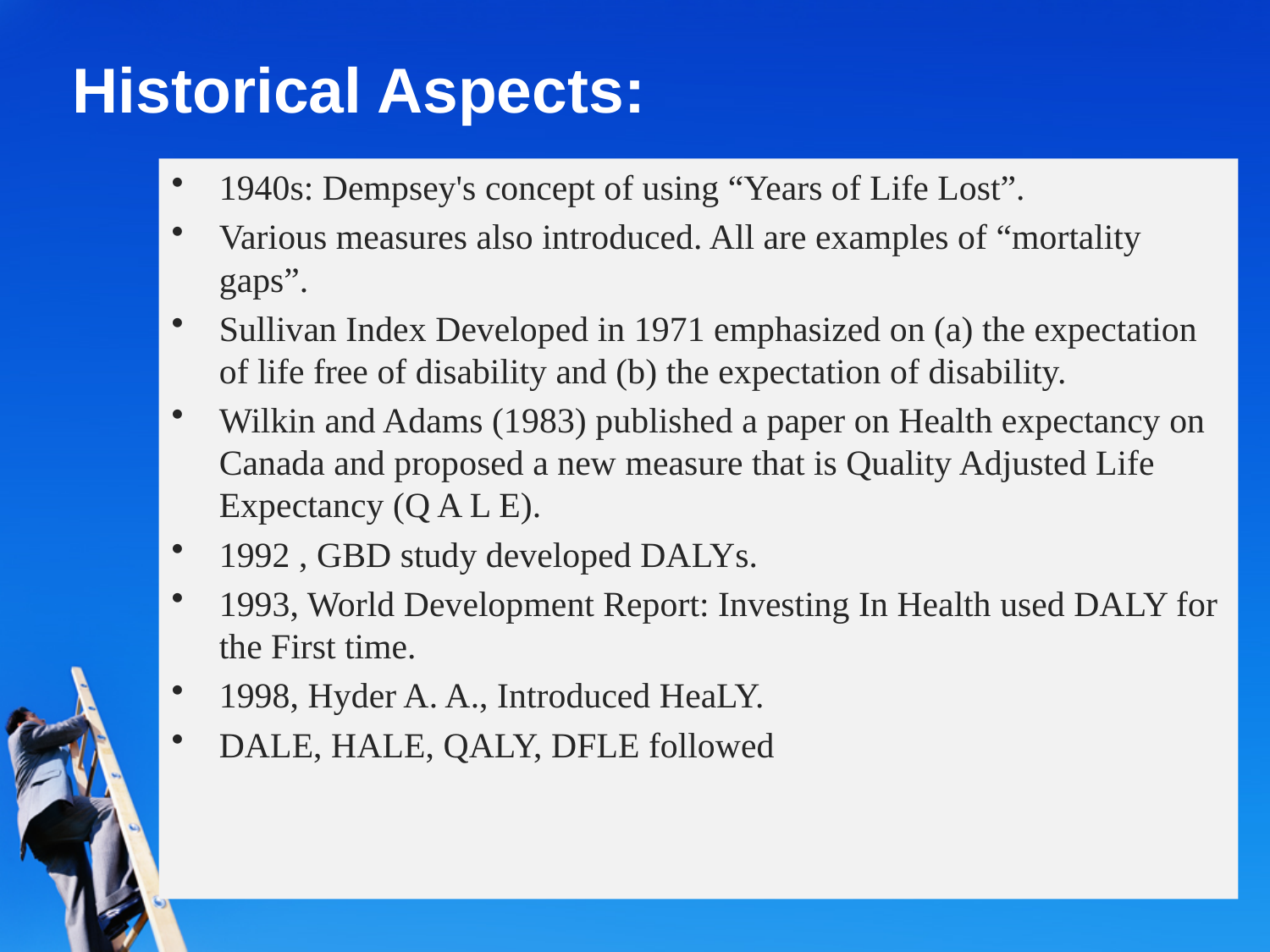

# Historical Aspects:
1940s: Dempsey's concept of using “Years of Life Lost”.
Various measures also introduced. All are examples of “mortality gaps”.
Sullivan Index Developed in 1971 emphasized on (a) the expectation of life free of disability and (b) the expectation of disability.
Wilkin and Adams (1983) published a paper on Health expectancy on Canada and proposed a new measure that is Quality Adjusted Life Expectancy (Q A L E).
1992 , GBD study developed DALYs.
1993, World Development Report: Investing In Health used DALY for the First time.
1998, Hyder A. A., Introduced HeaLY.
DALE, HALE, QALY, DFLE followed